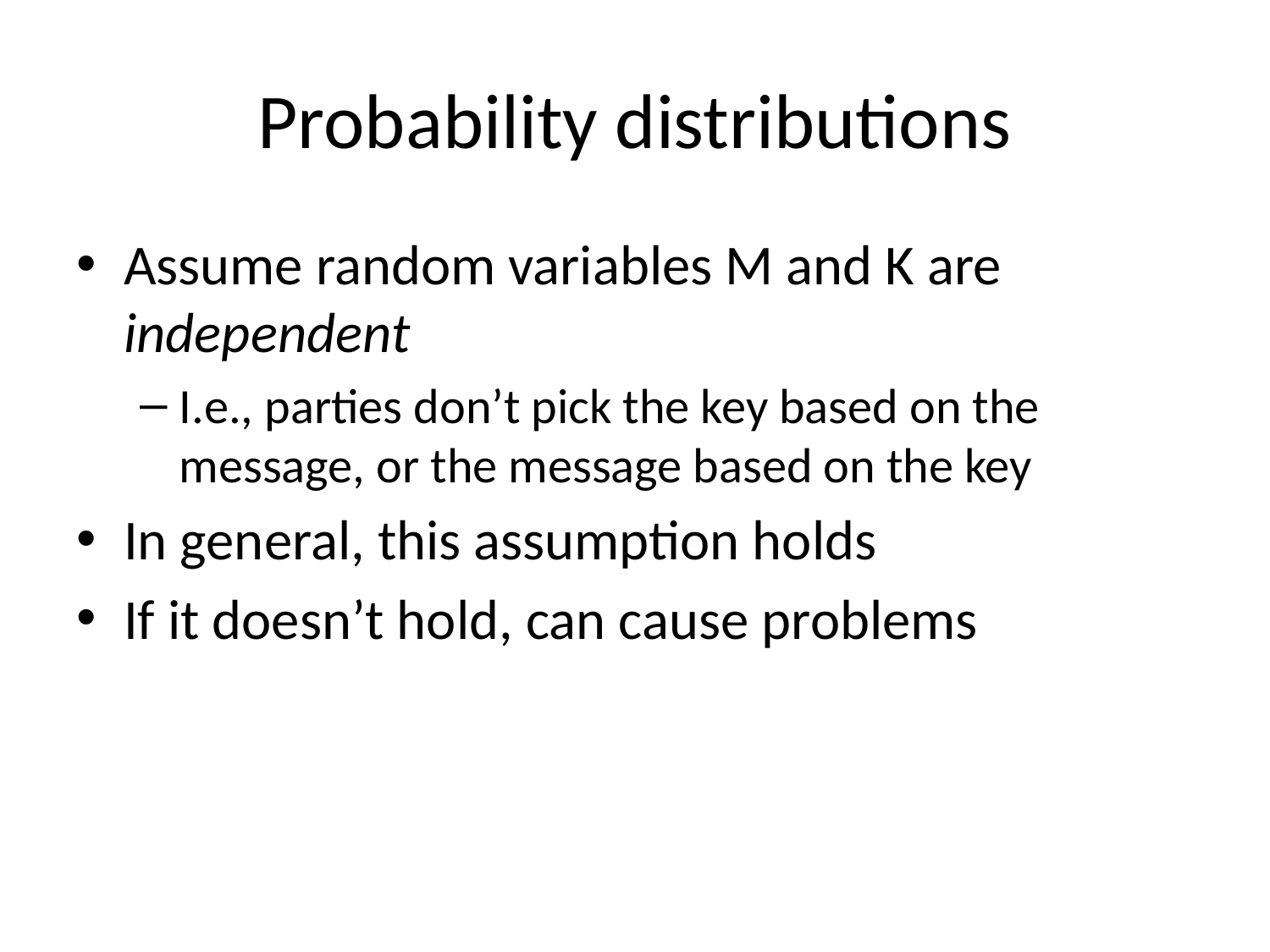

# Probability distributions
Assume random variables M and K are independent
I.e., parties don’t pick the key based on the message, or the message based on the key
In general, this assumption holds
If it doesn’t hold, can cause problems